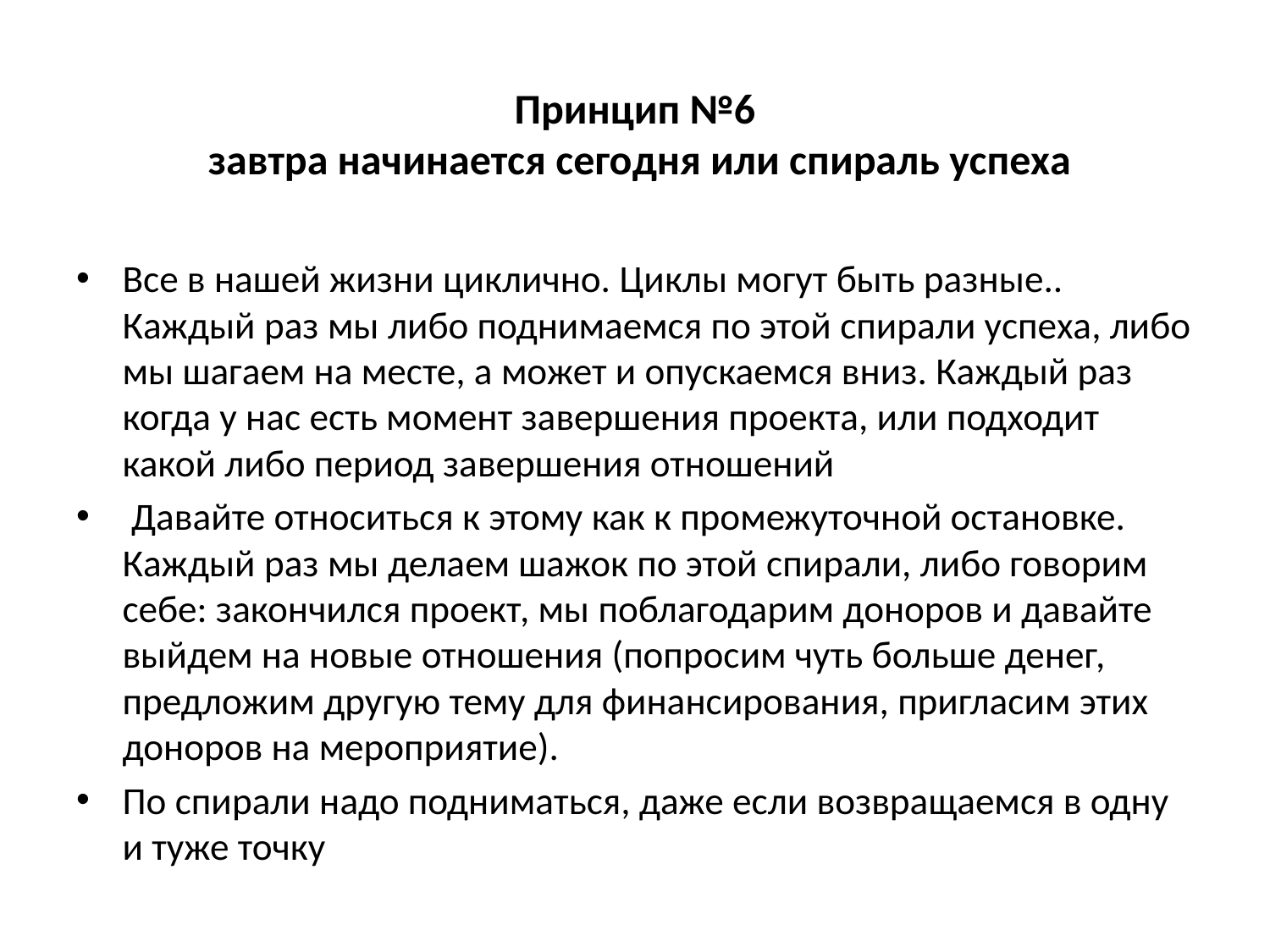

# Принцип №6 завтра начинается сегодня или спираль успеха
Все в нашей жизни циклично. Циклы могут быть разные.. Каждый раз мы либо поднимаемся по этой спирали успеха, либо мы шагаем на месте, а может и опускаемся вниз. Каждый раз когда у нас есть момент завершения проекта, или подходит какой либо период завершения отношений
 Давайте относиться к этому как к промежуточной остановке. Каждый раз мы делаем шажок по этой спирали, либо говорим себе: закончился проект, мы поблагодарим доноров и давайте выйдем на новые отношения (попросим чуть больше денег, предложим другую тему для финансирования, пригласим этих доноров на мероприятие).
По спирали надо подниматься, даже если возвращаемся в одну и туже точку